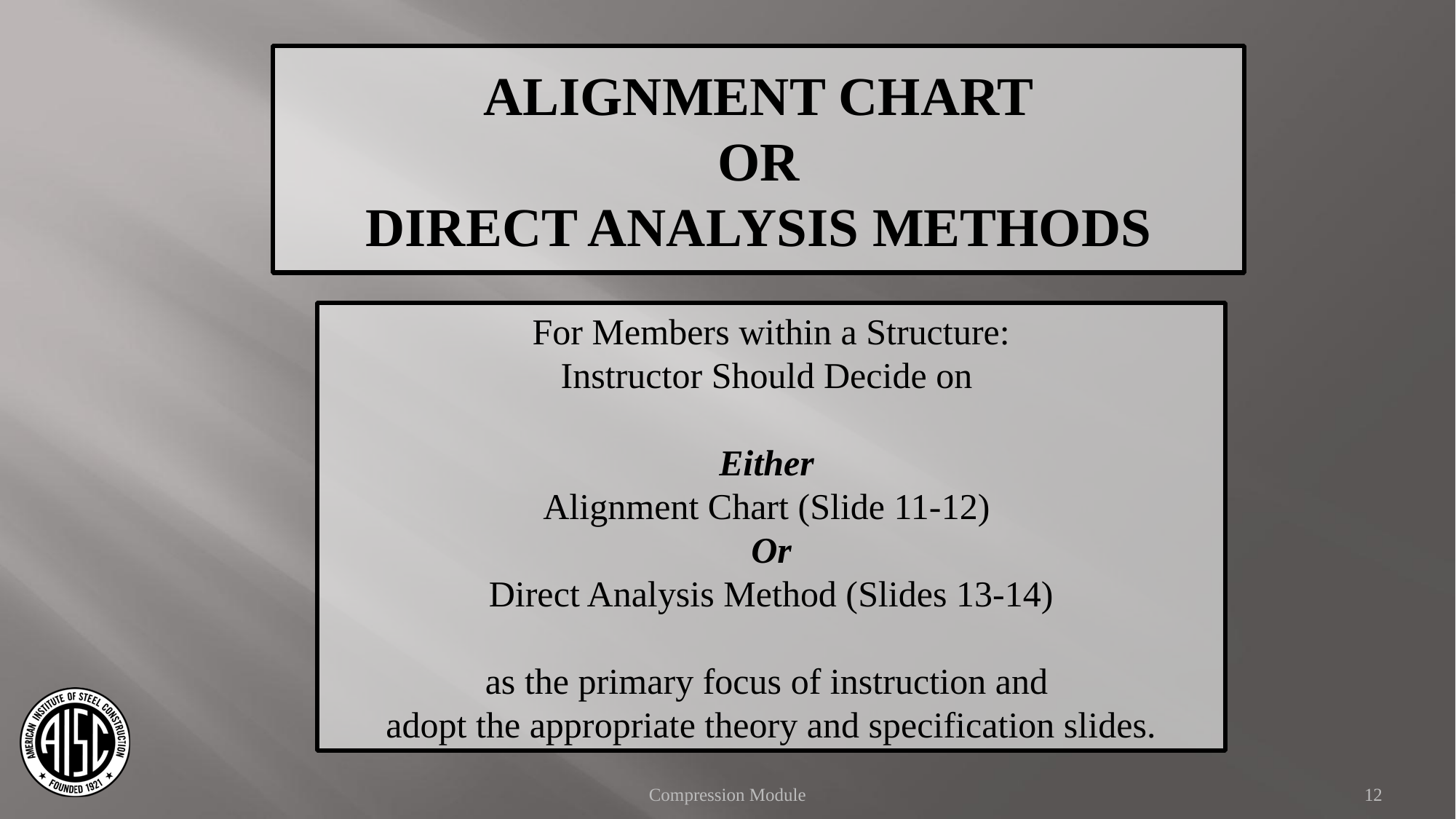

ALIGNMENT CHART
OR
DIRECT ANALYSIS METHODS
For Members within a Structure:
Instructor Should Decide on

Either
Alignment Chart (Slide 11-12)
Or
Direct Analysis Method (Slides 13-14)

as the primary focus of instruction and
adopt the appropriate theory and specification slides.
Compression Module
12